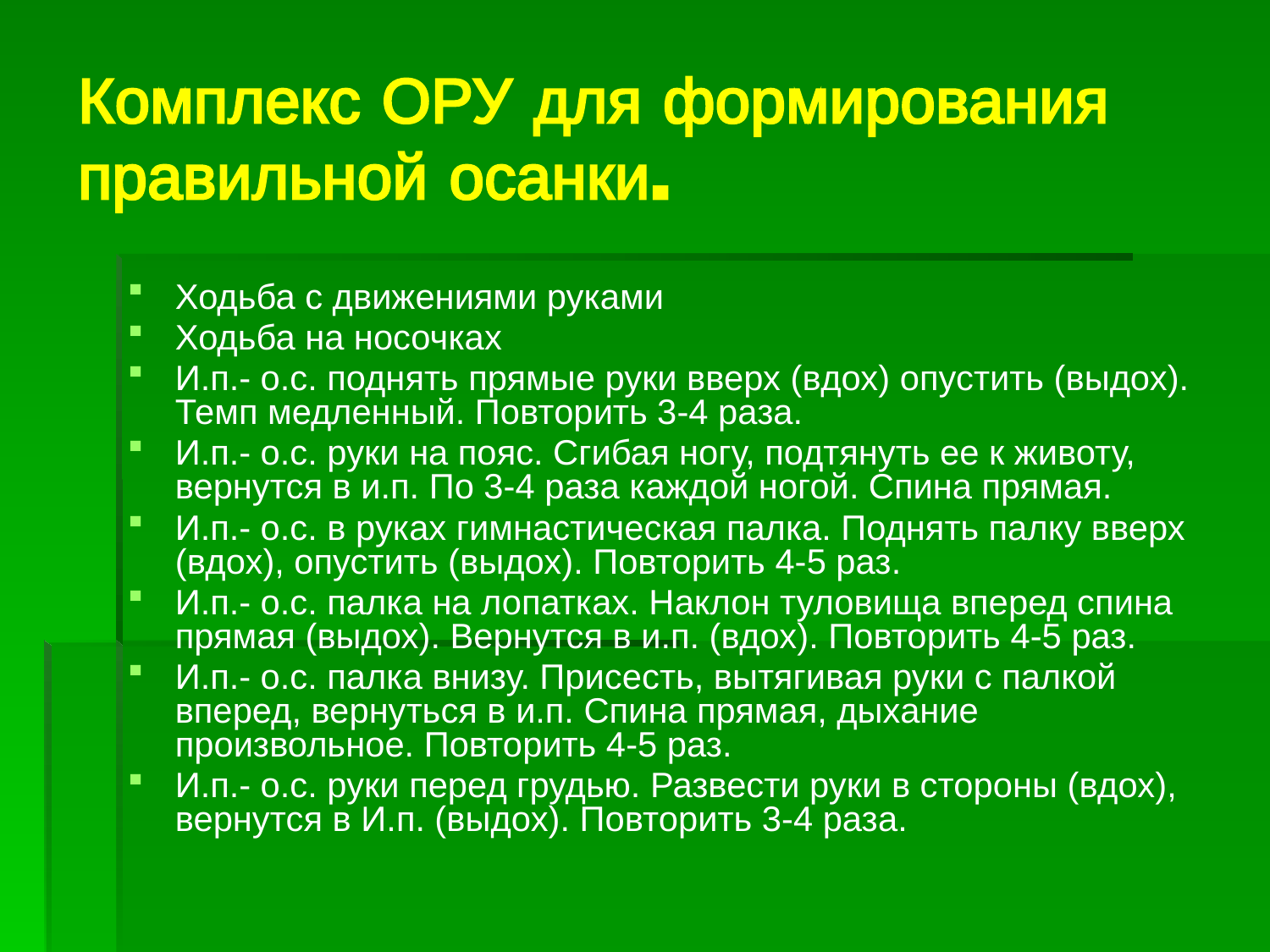

# Комплекс ОРУ для формирования правильной осанки.

Ходьба с движениями руками
Ходьба на носочках
И.п.- о.с. поднять прямые руки вверх (вдох) опустить (выдох). Темп медленный. Повторить 3-4 раза.
И.п.- о.с. руки на пояс. Сгибая ногу, подтянуть ее к животу, вернутся в и.п. По 3-4 раза каждой ногой. Спина прямая.
И.п.- о.с. в руках гимнастическая палка. Поднять палку вверх (вдох), опустить (выдох). Повторить 4-5 раз.
И.п.- о.с. палка на лопатках. Наклон туловища вперед спина прямая (выдох). Вернутся в и.п. (вдох). Повторить 4-5 раз.
И.п.- о.с. палка внизу. Присесть, вытягивая руки с палкой вперед, вернуться в и.п. Спина прямая, дыхание произвольное. Повторить 4-5 раз.
И.п.- о.с. руки перед грудью. Развести руки в стороны (вдох), вернутся в И.п. (выдох). Повторить 3-4 раза.